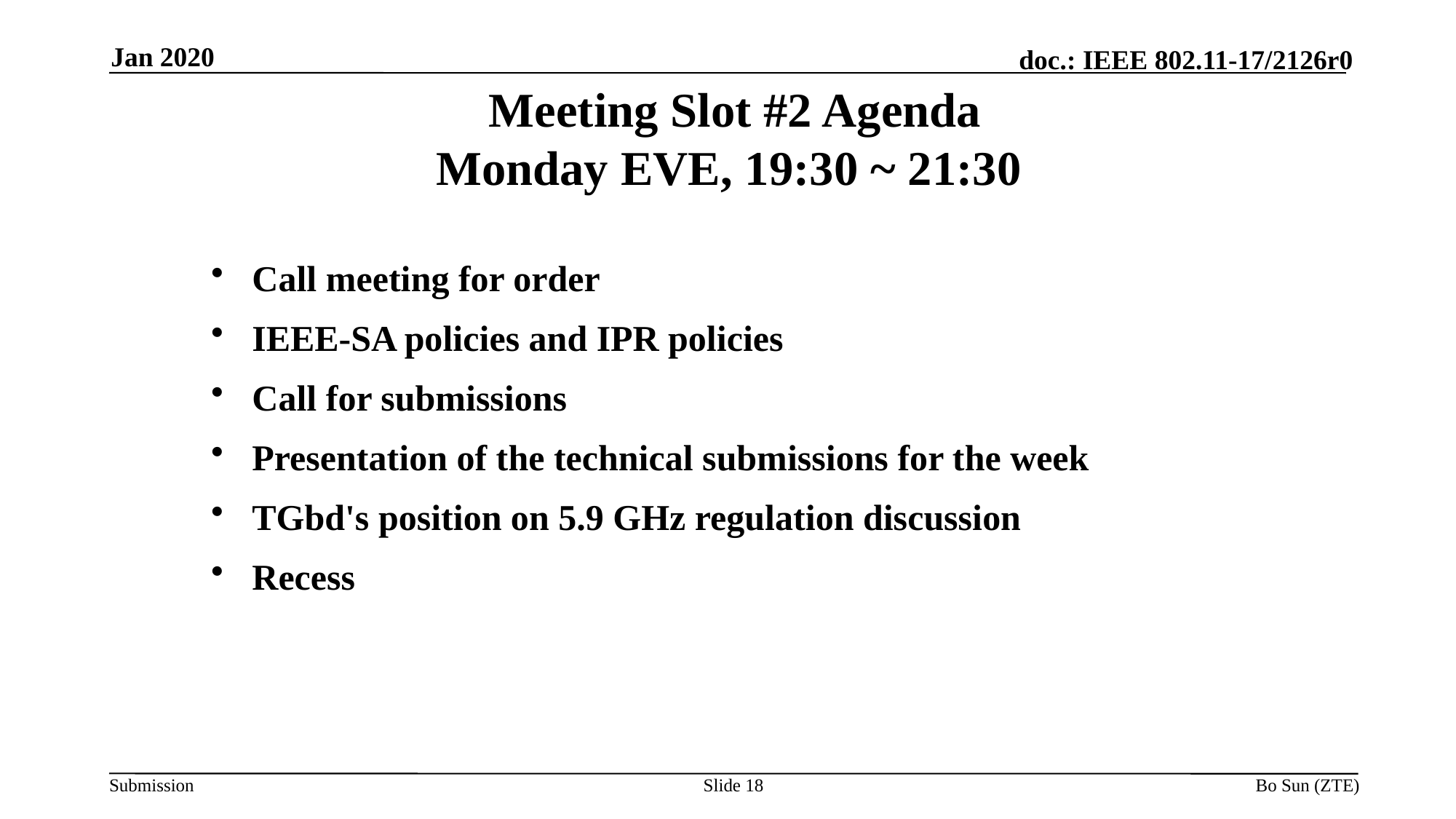

Jan 2020
Meeting Slot #2 Agenda
Monday EVE, 19:30 ~ 21:30
Call meeting for order
IEEE-SA policies and IPR policies
Call for submissions
Presentation of the technical submissions for the week
TGbd's position on 5.9 GHz regulation discussion
Recess
Slide 18
Bo Sun (ZTE)